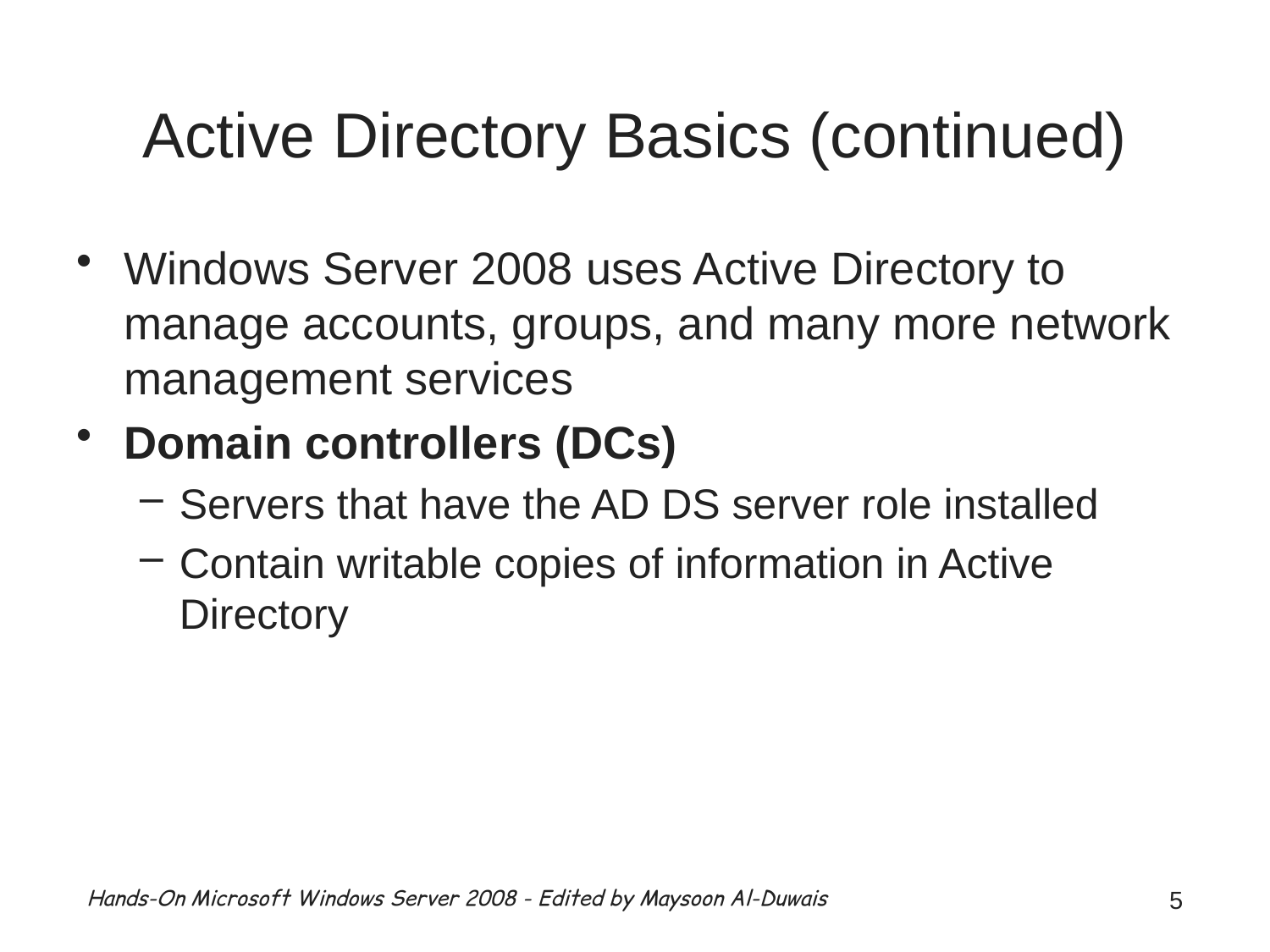

# Active Directory Basics (continued)
Windows Server 2008 uses Active Directory to manage accounts, groups, and many more network management services
Domain controllers (DCs)
Servers that have the AD DS server role installed
Contain writable copies of information in Active Directory
Hands-On Microsoft Windows Server 2008 - Edited by Maysoon Al-Duwais
5